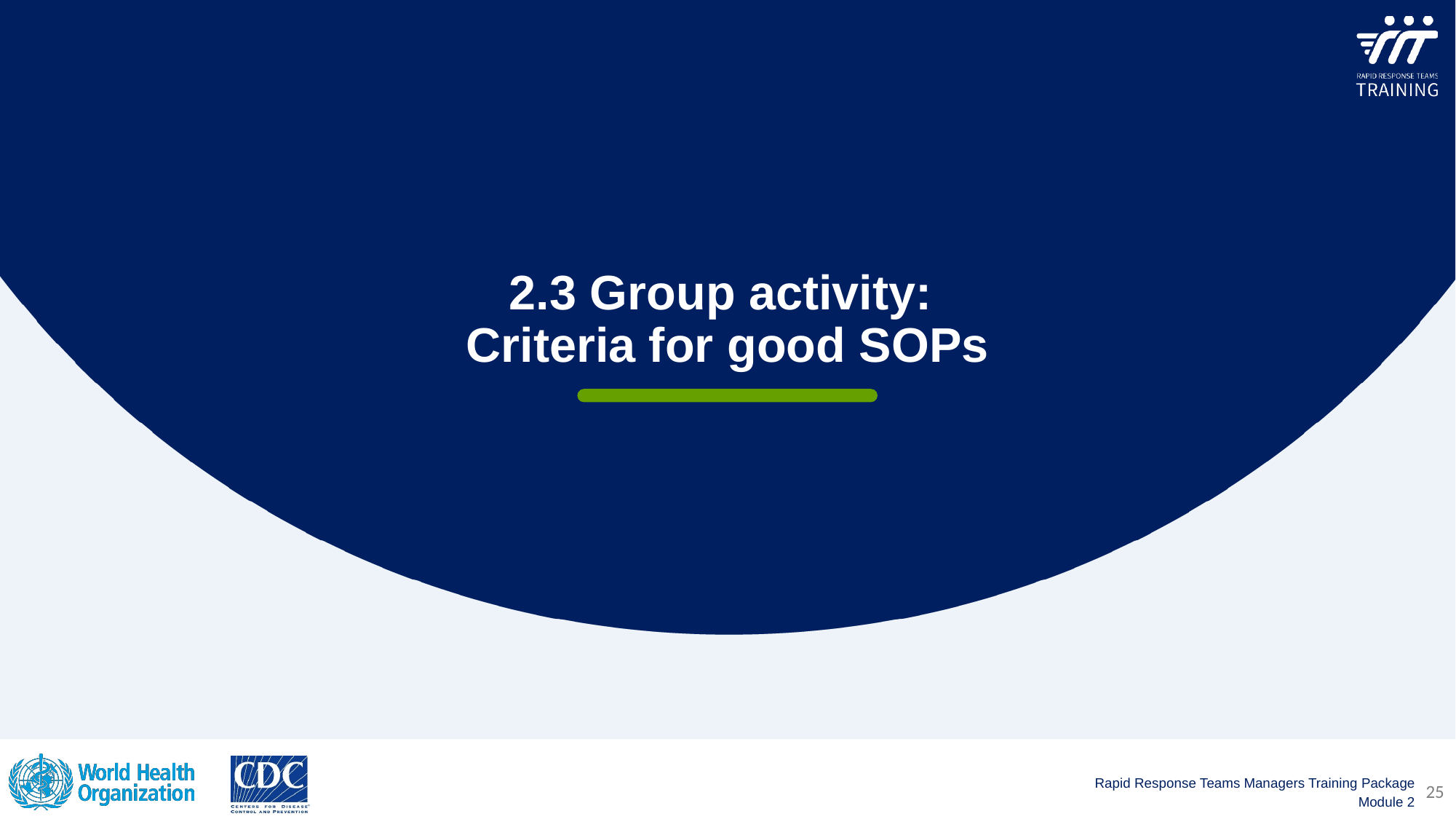

2.3 Group activity:
Criteria for good SOPs
25